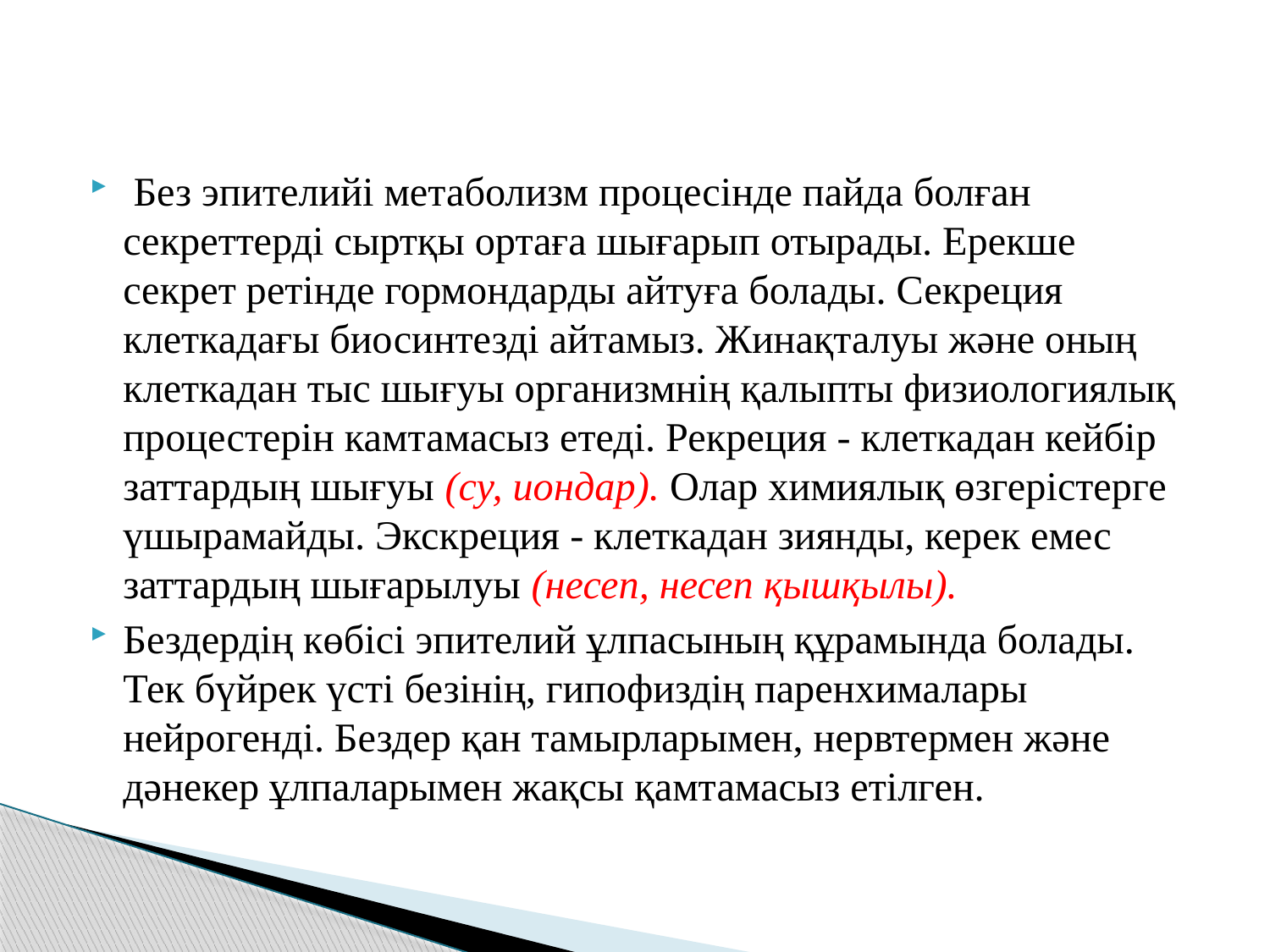

Без эпителийі метаболизм процесінде пайда болған секреттерді сыртқы ортаға шығарып отырады. Ерекше секрет ретінде гормондарды айтуға болады. Секреция клеткадағы биосинтезді айтамыз. Жинақталуы және оның клеткадан тыс шығуы организмнің қалыпты физиологиялық процестерін камтамасыз етеді. Рекреция - клеткадан кейбір заттардың шығуы (су, иондар). Олар химиялық өзгерістерге үшырамайды. Экскреция - клеткадан зиянды, керек емес заттардың шығарылуы (несеп, несеп қышқылы).
Бездердің көбісі эпителий ұлпасының құрамында болады. Тек бүйрек үсті безінің, гипофиздің паренхималары нейрогенді. Бездер қан тамырларымен, нервтермен және дәнекер ұлпаларымен жақсы қамтамасыз етілген.